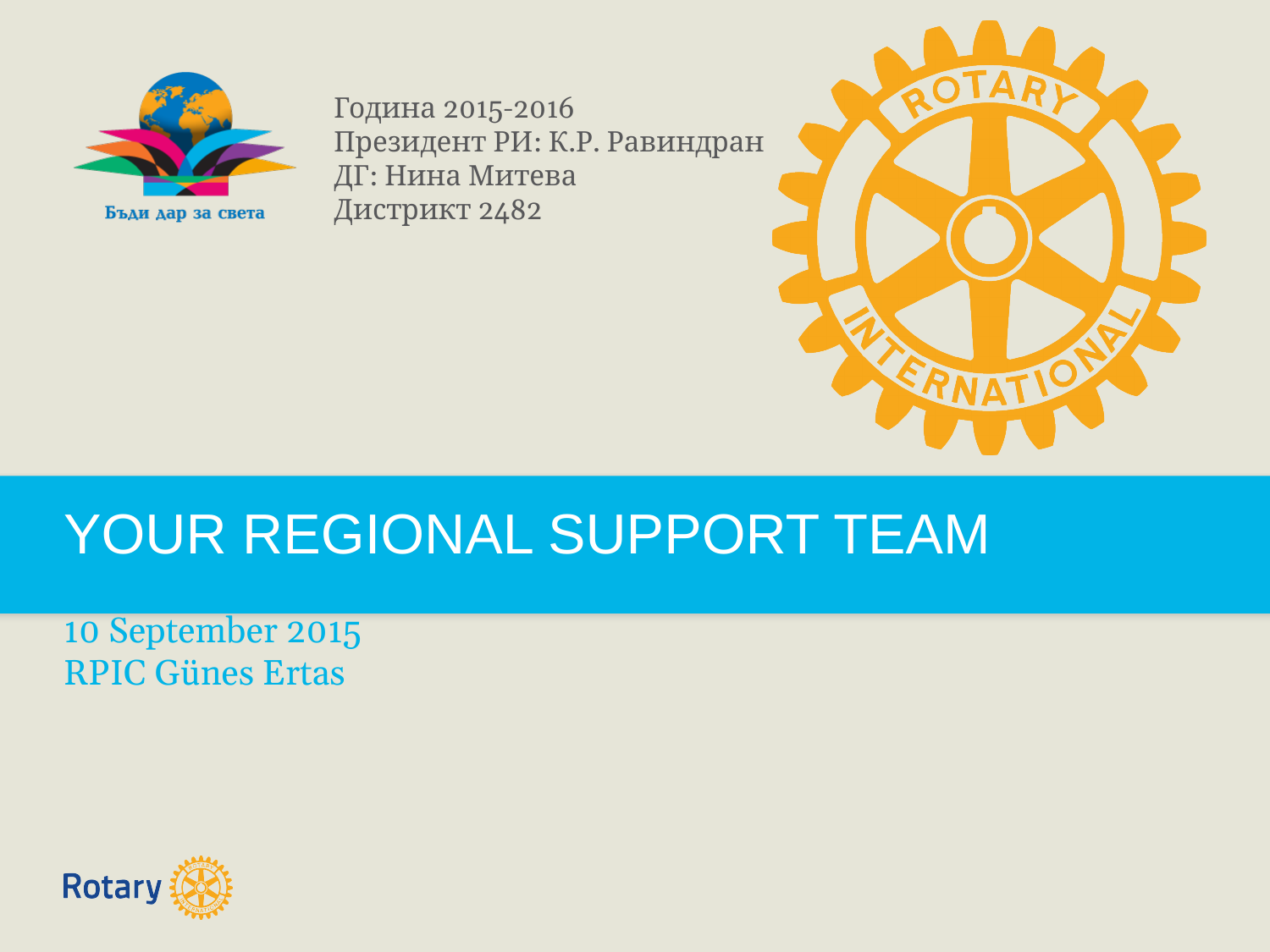

YOUR REGIONAL SUPPORT TEAM
10 September 2015
RPIC Günes Ertas